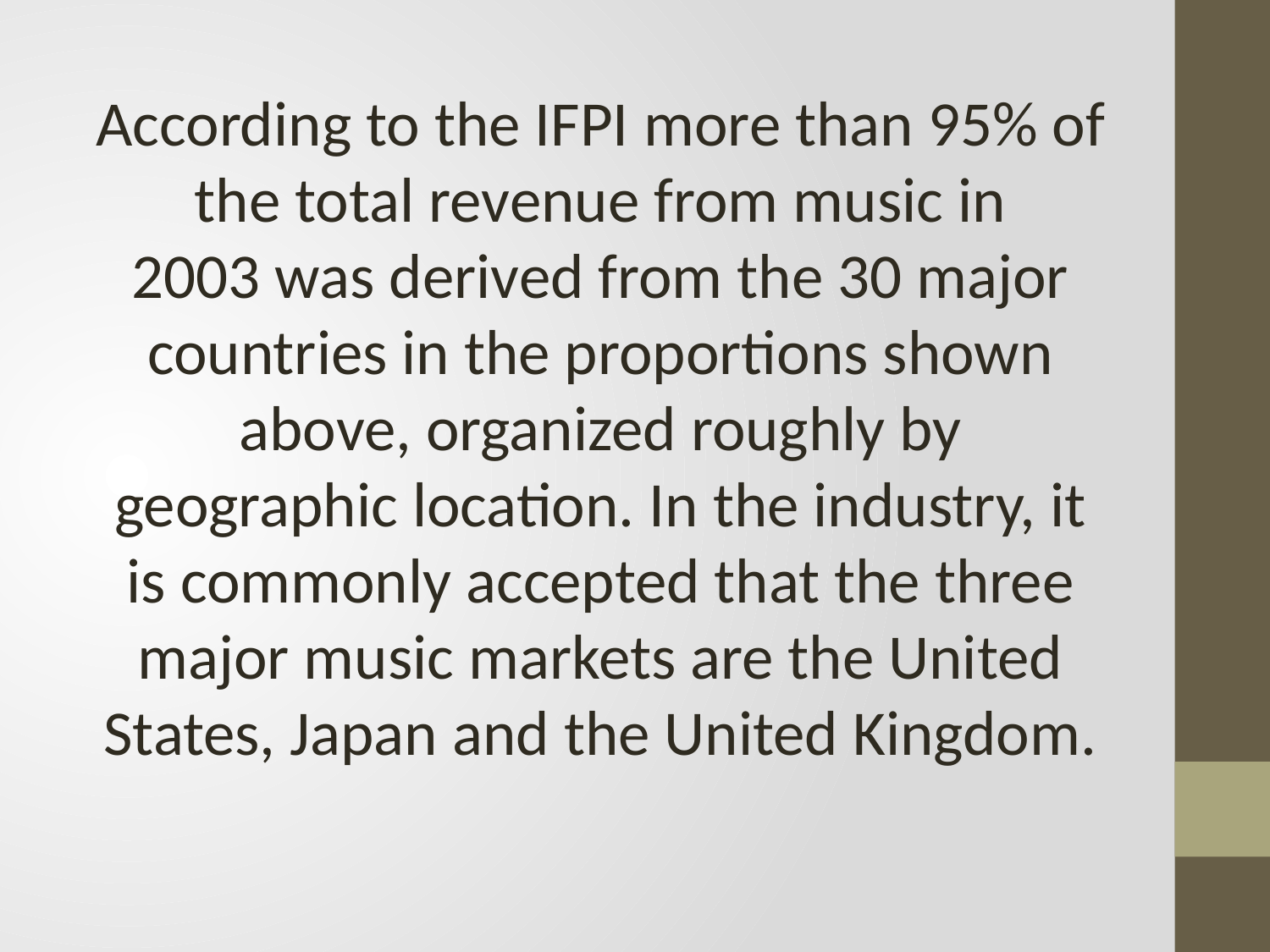

According to the IFPI more than 95% of the total revenue from music in 2003 was derived from the 30 major countries in the proportions shown above, organized roughly by geographic location. In the industry, it is commonly accepted that the three major music markets are the United States, Japan and the United Kingdom.